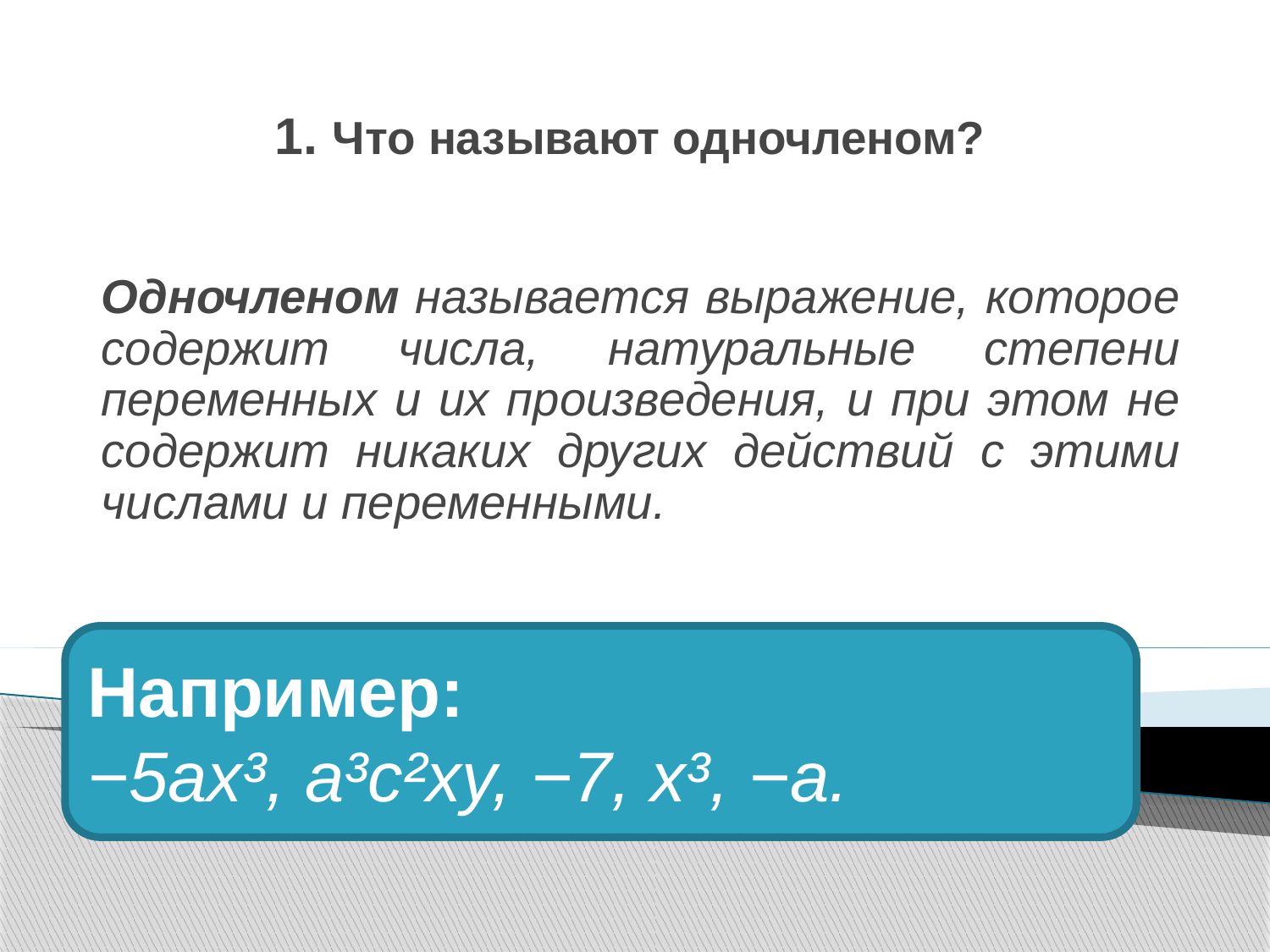

# 1. Что называют одночленом?
Одночленом называется выражение, которое содержит числа, натуральные степени переменных и их произведения, и при этом не содержит никаких других действий с этими числами и переменными.
Например:
−5ах³, а³с²ху, −7, х³, −а.